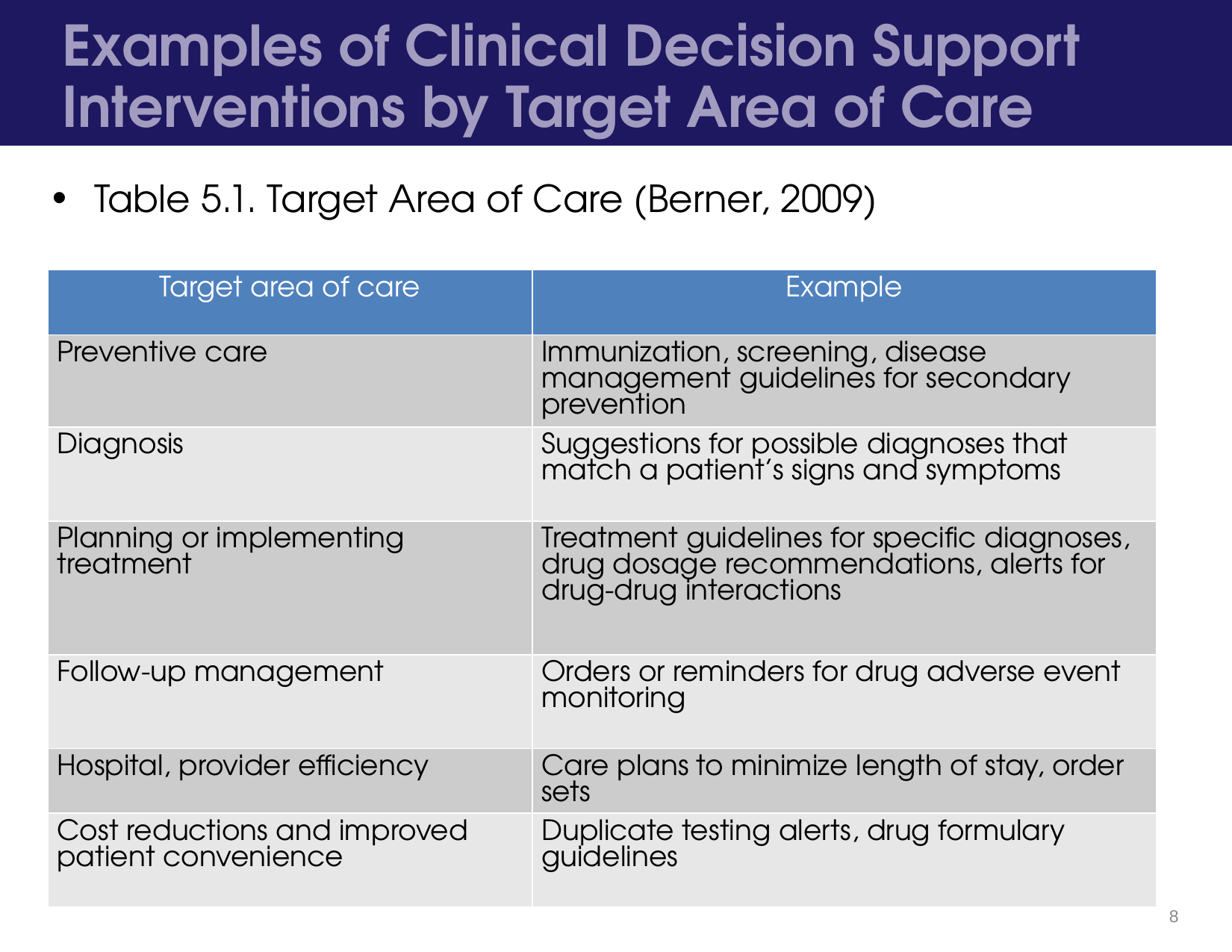

# Examples of Clinical Decision Support Interventions by Target Area of Care
Table 5.1. Target Area of Care (Berner, 2009)

| Target area of care | Example |
| --- | --- |
| Preventive care | Immunization, screening, disease management guidelines for secondary prevention |
| Diagnosis | Suggestions for possible diagnoses that match a patient’s signs and symptoms |
| Planning or implementing treatment | Treatment guidelines for specific diagnoses, drug dosage recommendations, alerts for drug-drug interactions |
| Follow-up management | Orders or reminders for drug adverse event monitoring |
| Hospital, provider efficiency | Care plans to minimize length of stay, order sets |
| Cost reductions and improved patient convenience | Duplicate testing alerts, drug formulary guidelines |